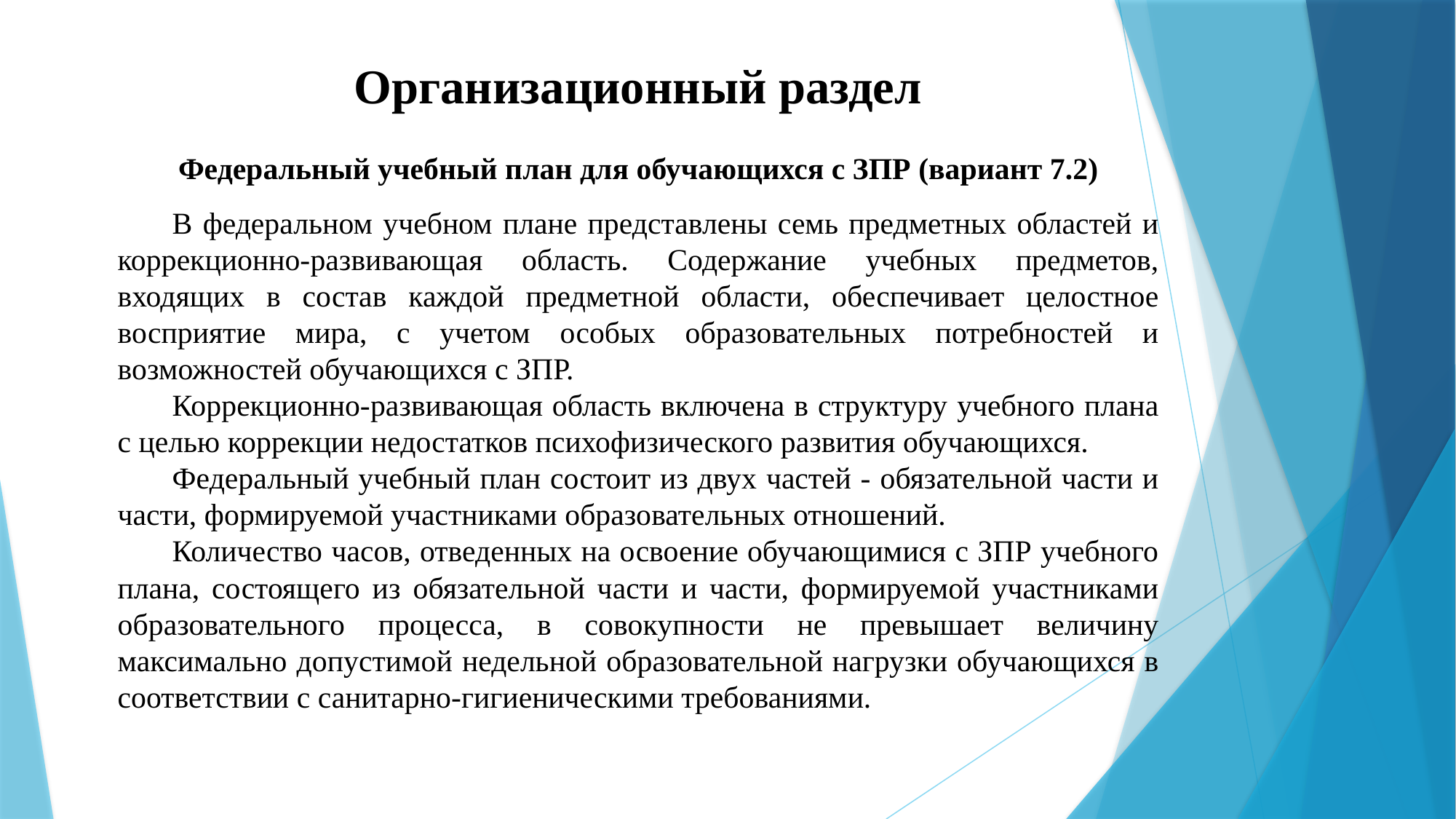

# Организационный раздел
Федеральный учебный план для обучающихся с ЗПР (вариант 7.2)
В федеральном учебном плане представлены семь предметных областей и коррекционно-развивающая область. Содержание учебных предметов, входящих в состав каждой предметной области, обеспечивает целостное восприятие мира, с учетом особых образовательных потребностей и возможностей обучающихся с ЗПР.
Коррекционно-развивающая область включена в структуру учебного плана с целью коррекции недостатков психофизического развития обучающихся.
Федеральный учебный план состоит из двух частей - обязательной части и части, формируемой участниками образовательных отношений.
Количество часов, отведенных на освоение обучающимися с ЗПР учебного плана, состоящего из обязательной части и части, формируемой участниками образовательного процесса, в совокупности не превышает величину максимально допустимой недельной образовательной нагрузки обучающихся в соответствии с санитарно-гигиеническими требованиями.